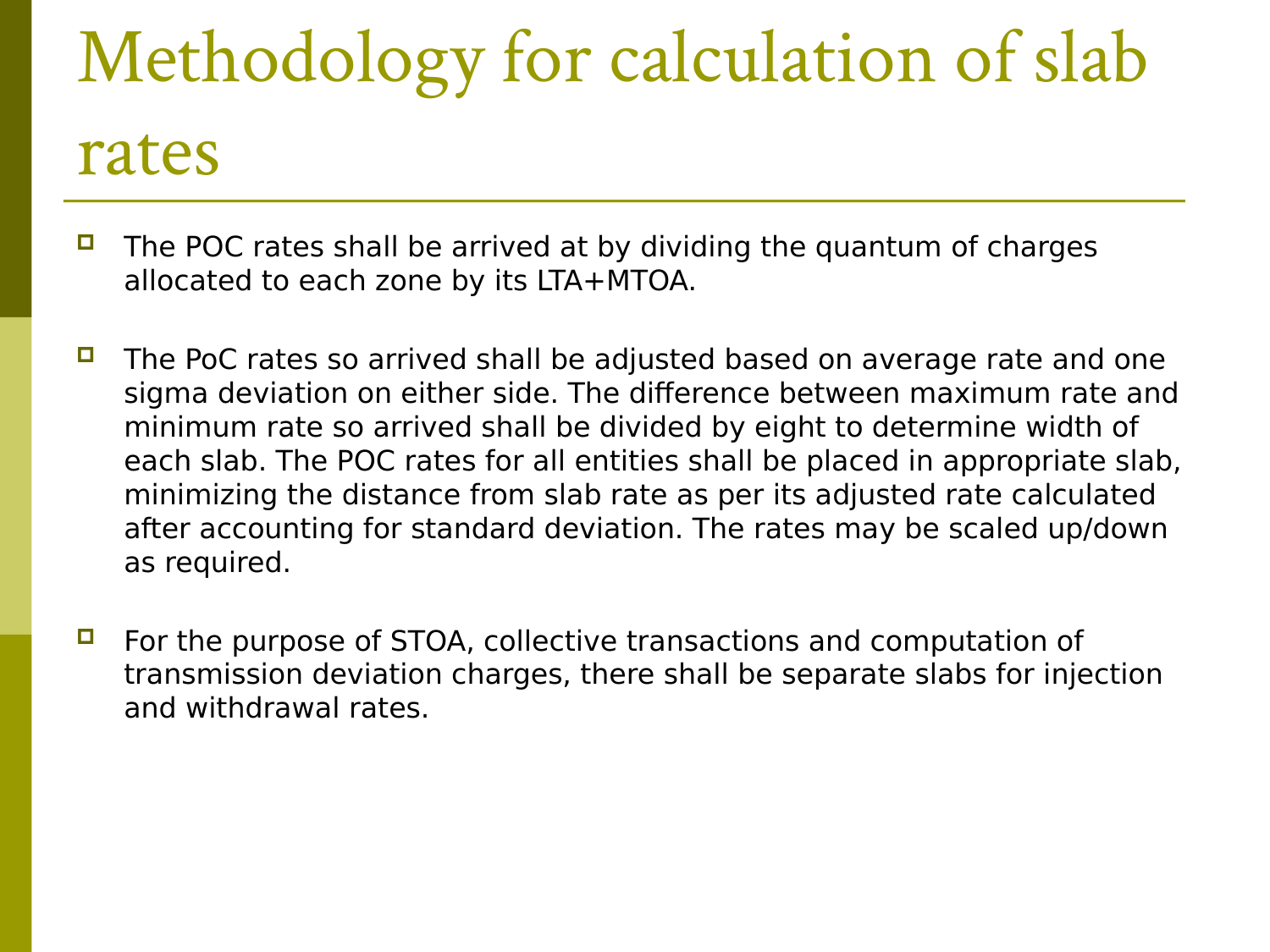

# Methodology for calculation of slab rates
The POC rates shall be arrived at by dividing the quantum of charges allocated to each zone by its LTA+MTOA.

The PoC rates so arrived shall be adjusted based on average rate and one sigma deviation on either side. The difference between maximum rate and minimum rate so arrived shall be divided by eight to determine width of each slab. The POC rates for all entities shall be placed in appropriate slab, minimizing the distance from slab rate as per its adjusted rate calculated after accounting for standard deviation. The rates may be scaled up/down as required.

For the purpose of STOA, collective transactions and computation of transmission deviation charges, there shall be separate slabs for injection and withdrawal rates.